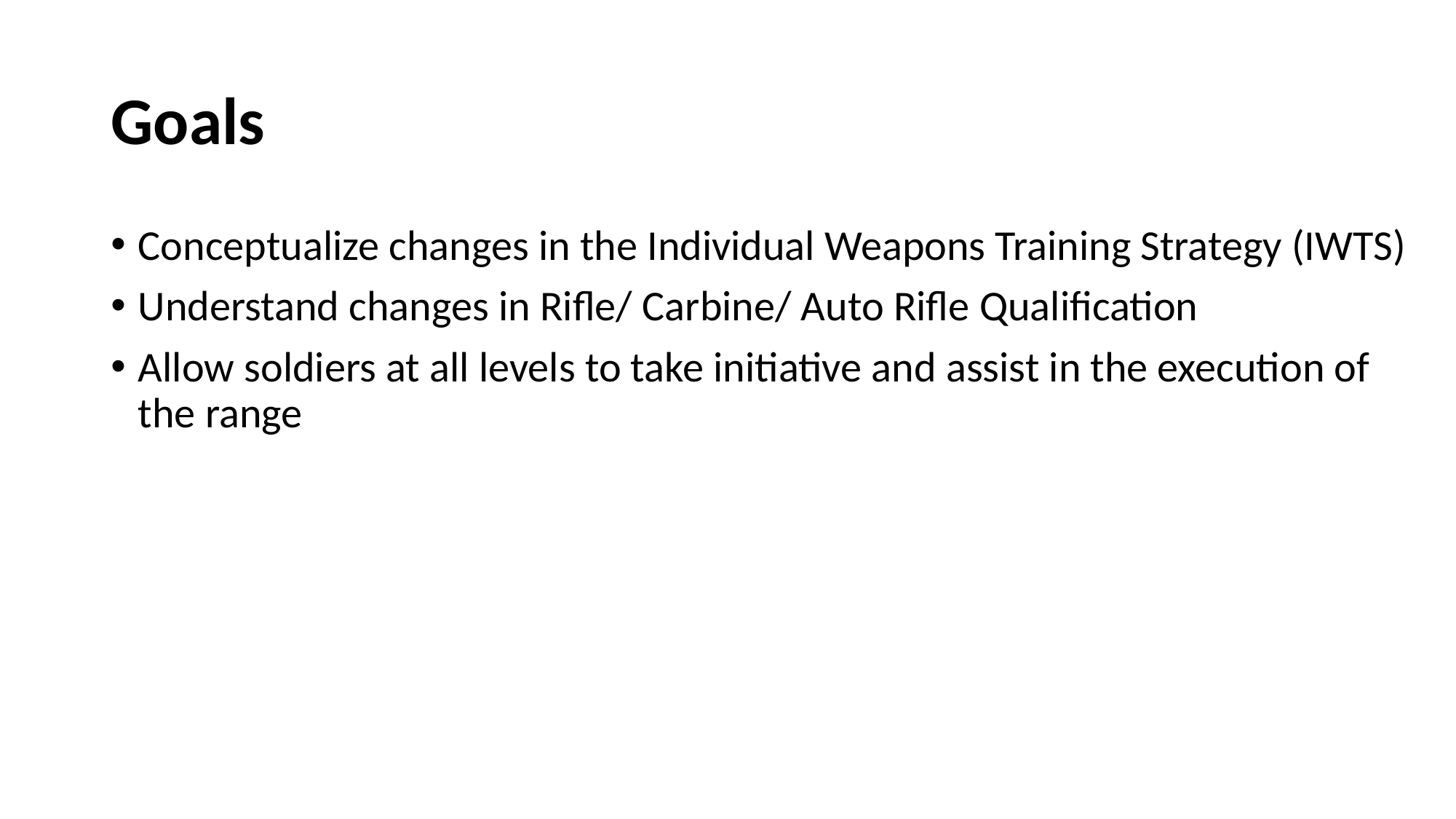

# Goals
Conceptualize changes in the Individual Weapons Training Strategy (IWTS)
Understand changes in Rifle/ Carbine/ Auto Rifle Qualification
Allow soldiers at all levels to take initiative and assist in the execution of the range